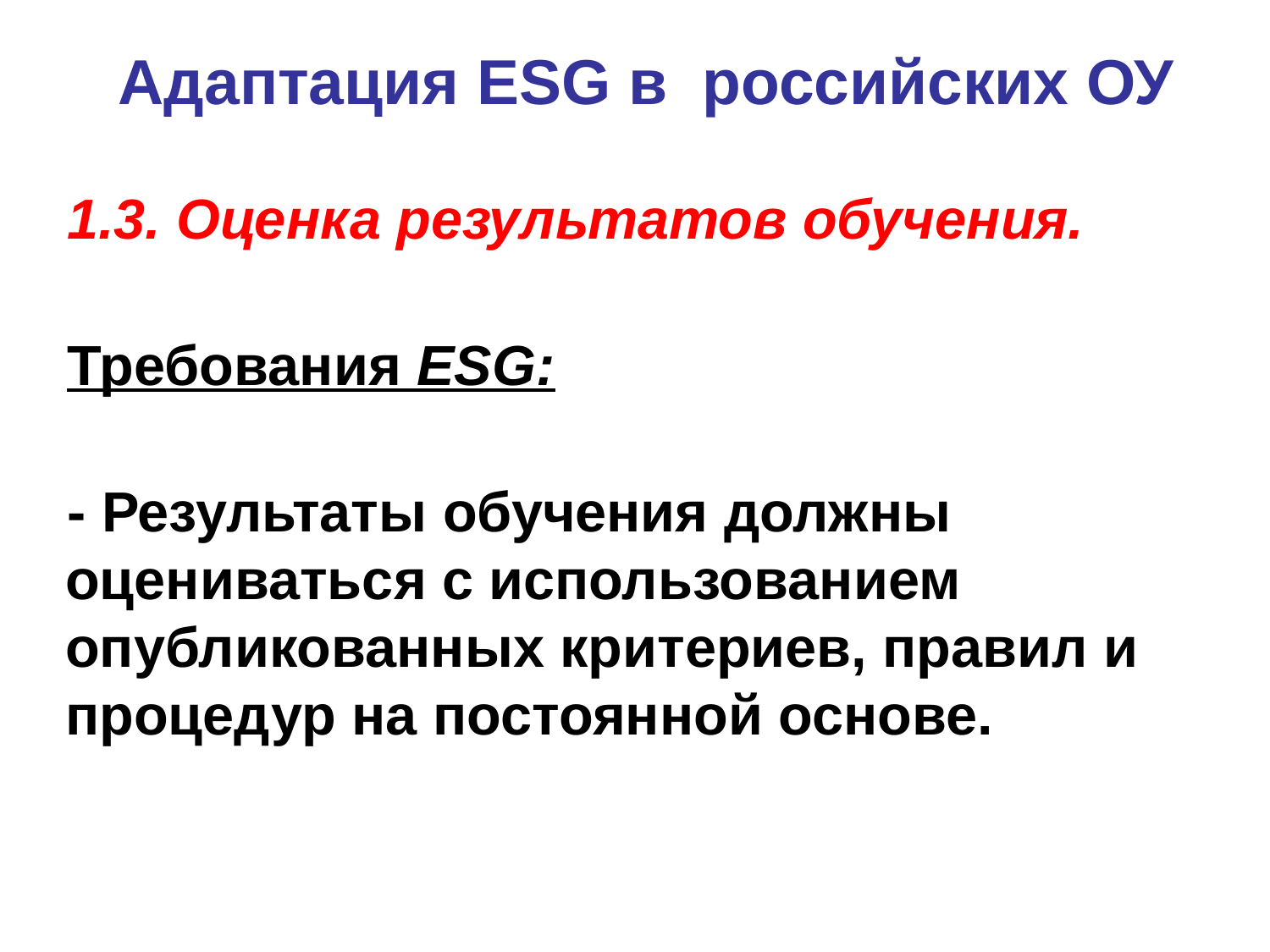

# Адаптация ESG в  российских ОУ
1.3. Оценка результатов обучения.
Требования ESG:
- Результаты обучения должны оцениваться с использованием опубликованных критериев, правил и процедур на постоянной основе.